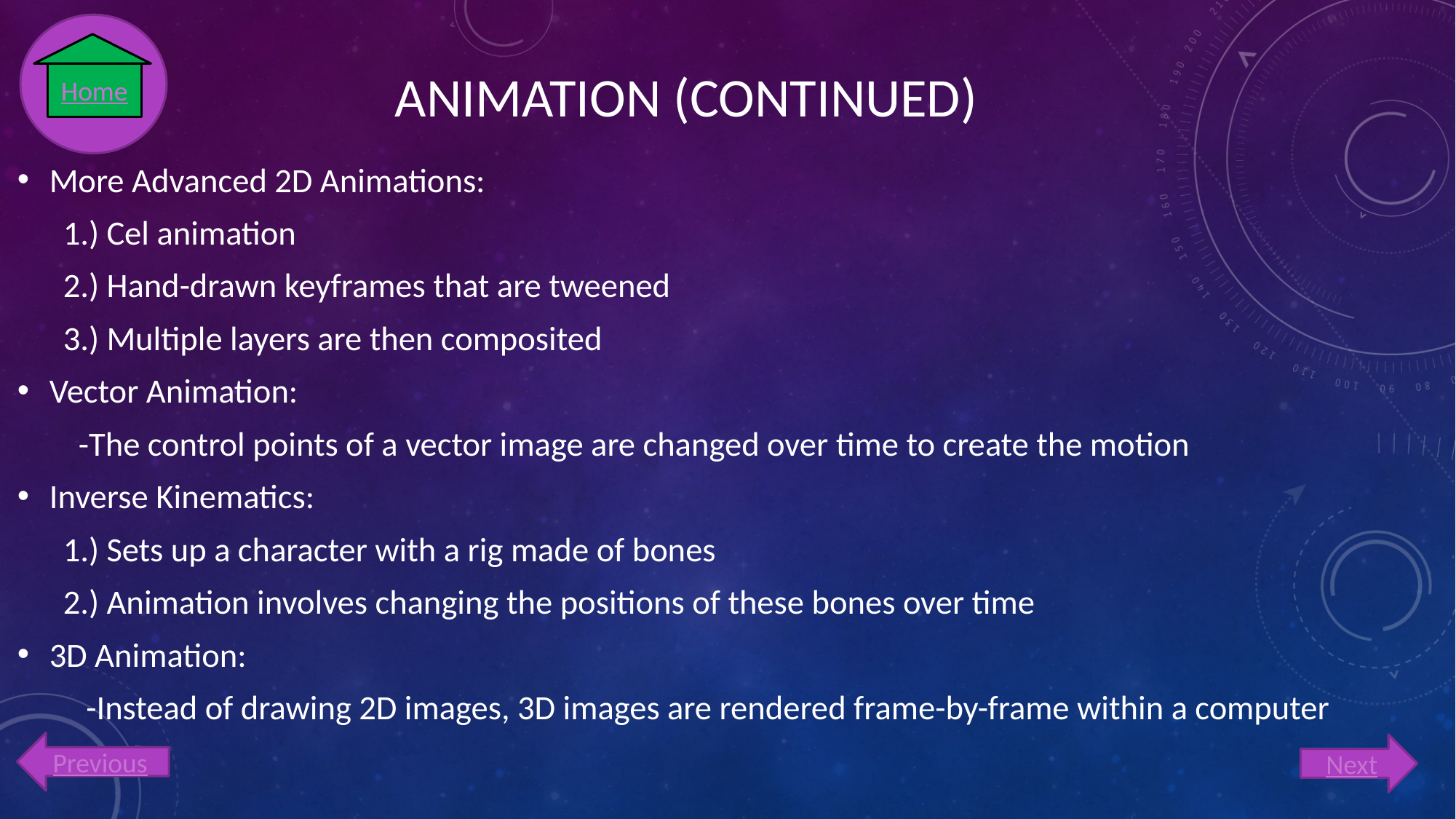

# Animation (continued)

Home
More Advanced 2D Animations:
      1.) Cel animation
      2.) Hand-drawn keyframes that are tweened
      3.) Multiple layers are then composited
Vector Animation:
        -The control points of a vector image are changed over time to create the motion
Inverse Kinematics:
      1.) Sets up a character with a rig made of bones
      2.) Animation involves changing the positions of these bones over time
3D Animation:
         -Instead of drawing 2D images, 3D images are rendered frame-by-frame within a computer
Previous
Next